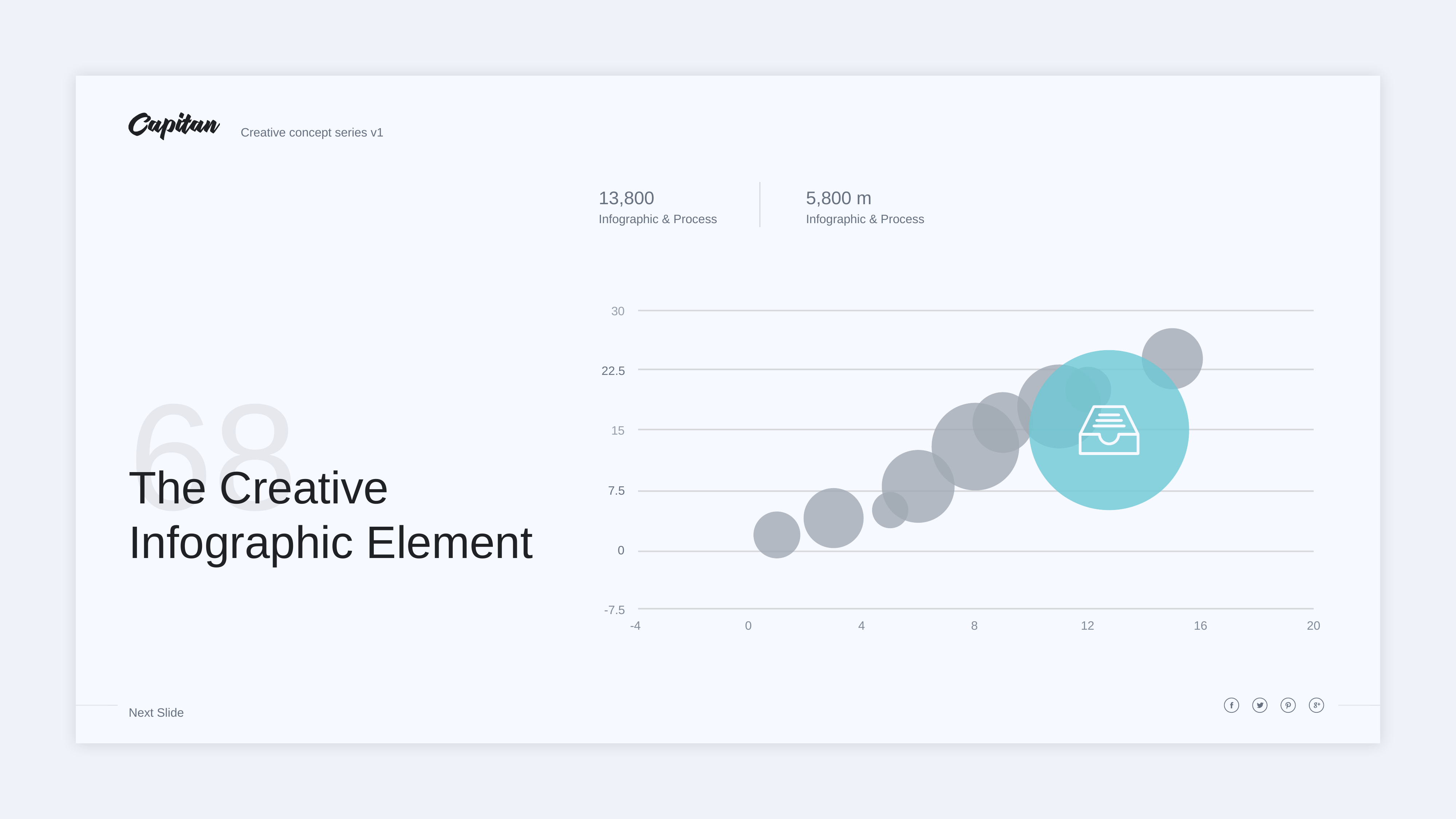

13,800
Infographic & Process
5,800 m
Infographic & Process
30

68
22.5

15

The Creative
Infographic Element
7.5

0
-7.5
-4
0
4
8
12
16
20